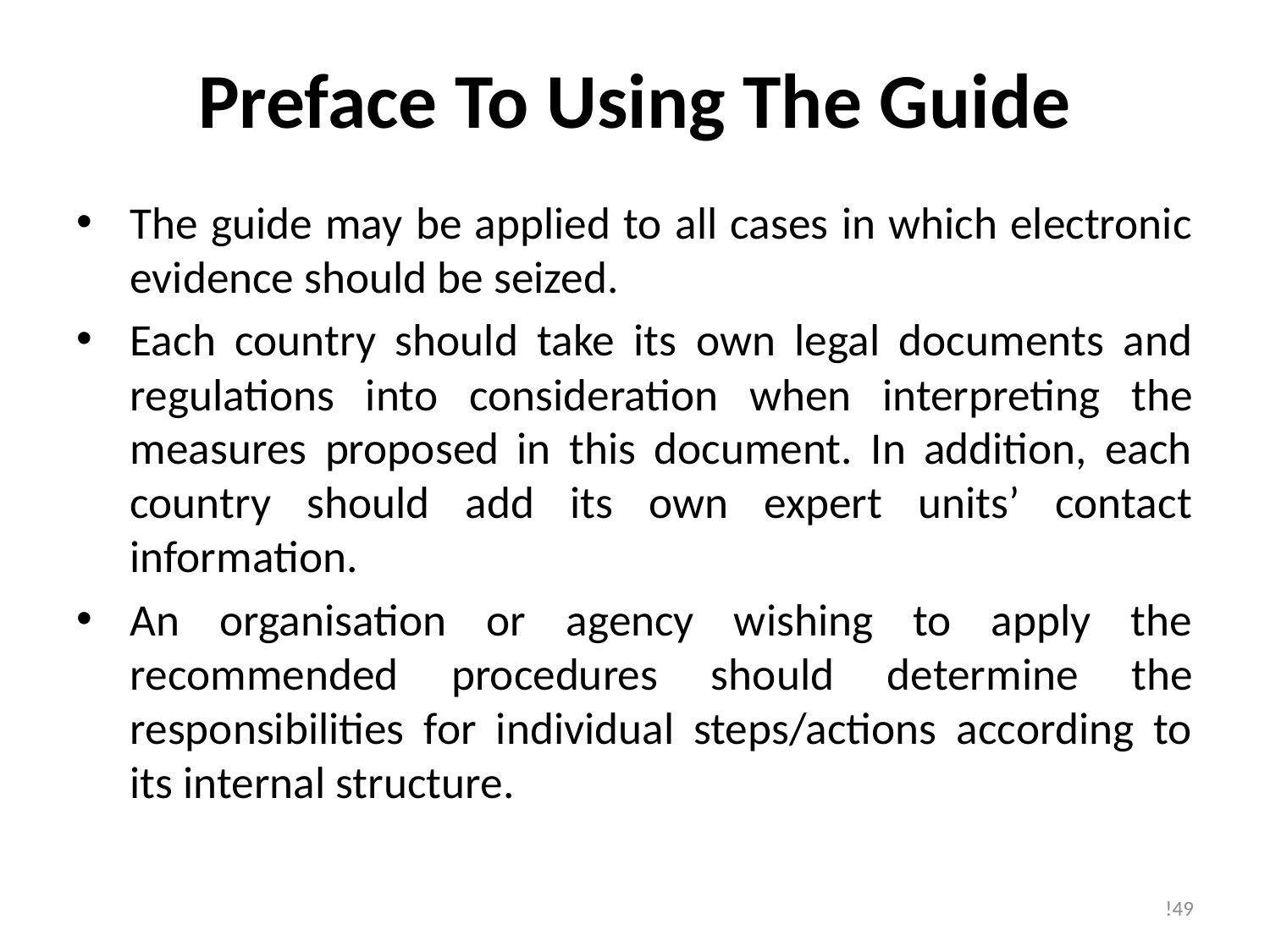

# Preface To Using The Guide
The guide may be applied to all cases in which electronic evidence should be seized.
Each country should take its own legal documents and regulations into consideration when interpreting the measures proposed in this document. In addition, each country should add its own expert units’ contact information.
An organisation or agency wishing to apply the recommended procedures should determine the responsibilities for individual steps/actions according to its internal structure.
!49